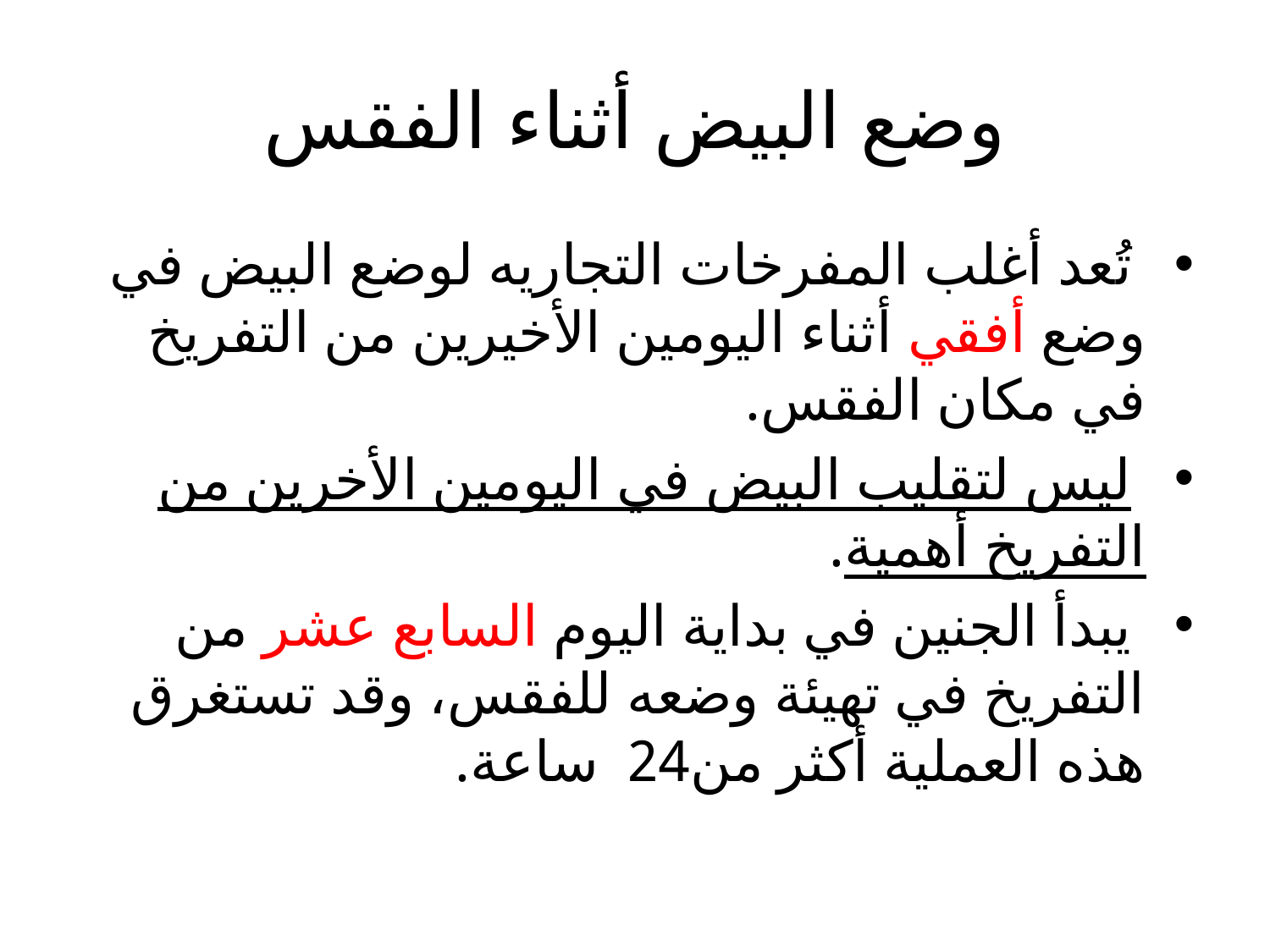

# وضع البيض أثناء الفقس
 تُعد أغلب المفرخات التجاريه لوضع البيض في وضع أفقي أثناء اليومين الأخيرين من التفريخ في مكان الفقس.
 ليس لتقليب البيض في اليومين الأخرين من التفريخ أهمية.
 يبدأ الجنين في بداية اليوم السابع عشر من التفريخ في تهيئة وضعه للفقس، وقد تستغرق هذه العملية أكثر من24  ساعة.